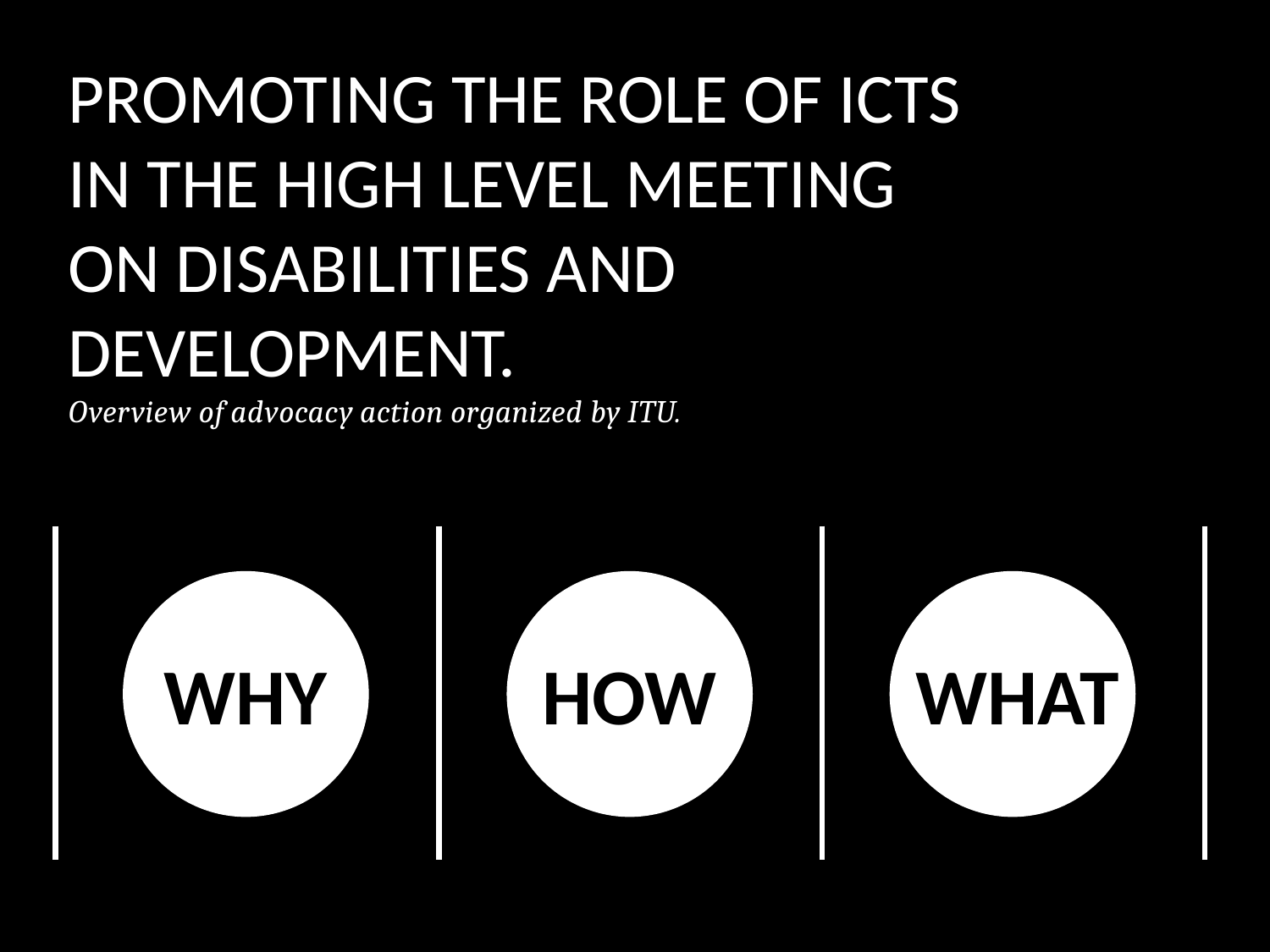

PROMOTING THE ROLE OF ICTS
IN THE HIGH LEVEL MEETING ON DISABILITIES AND DEVELOPMENT.
Overview of advocacy action organized by ITU.

WHY

HOW

WHAT